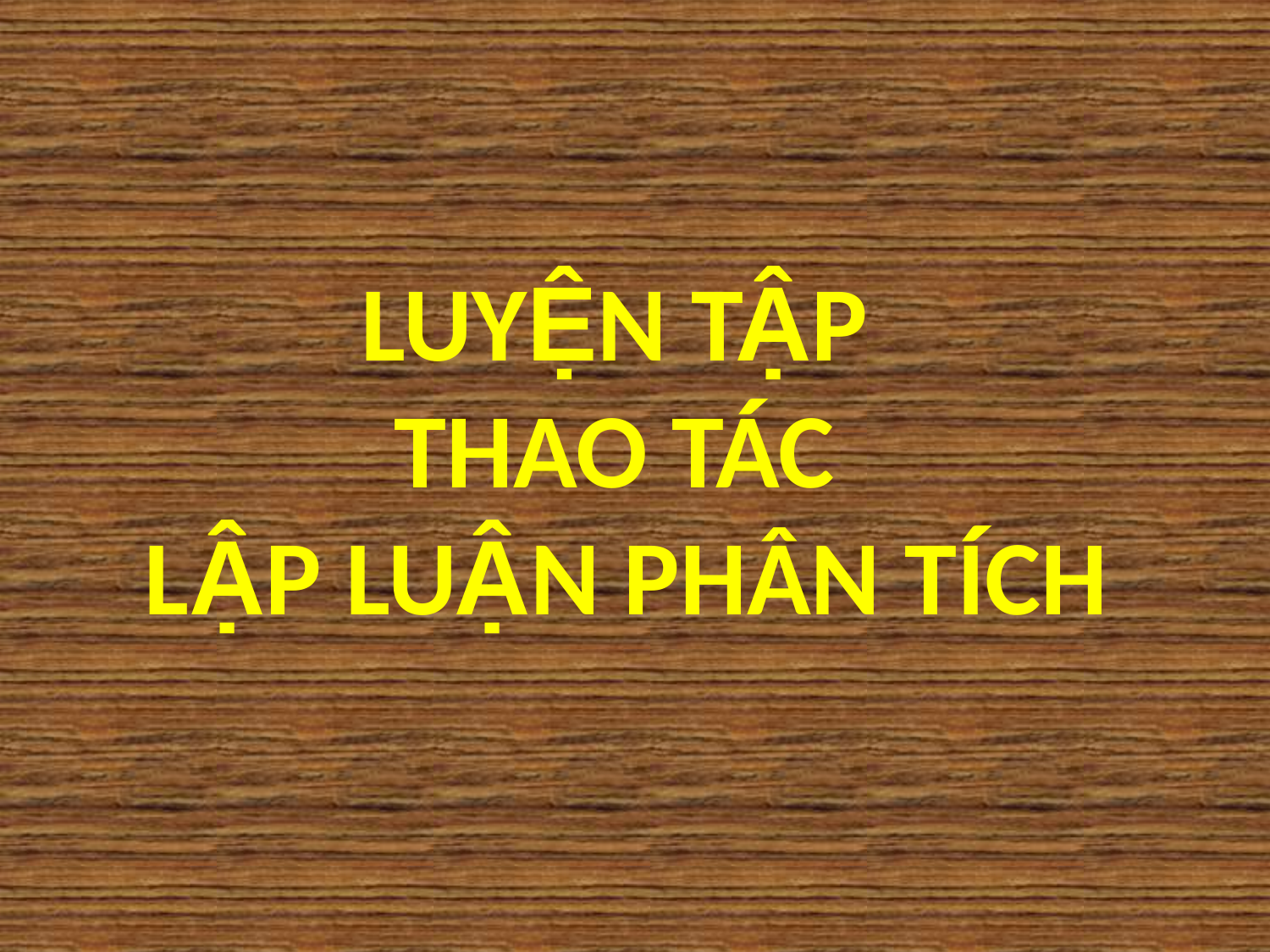

LUYỆN TẬP
THAO TÁC
 LẬP LUẬN PHÂN TÍCH